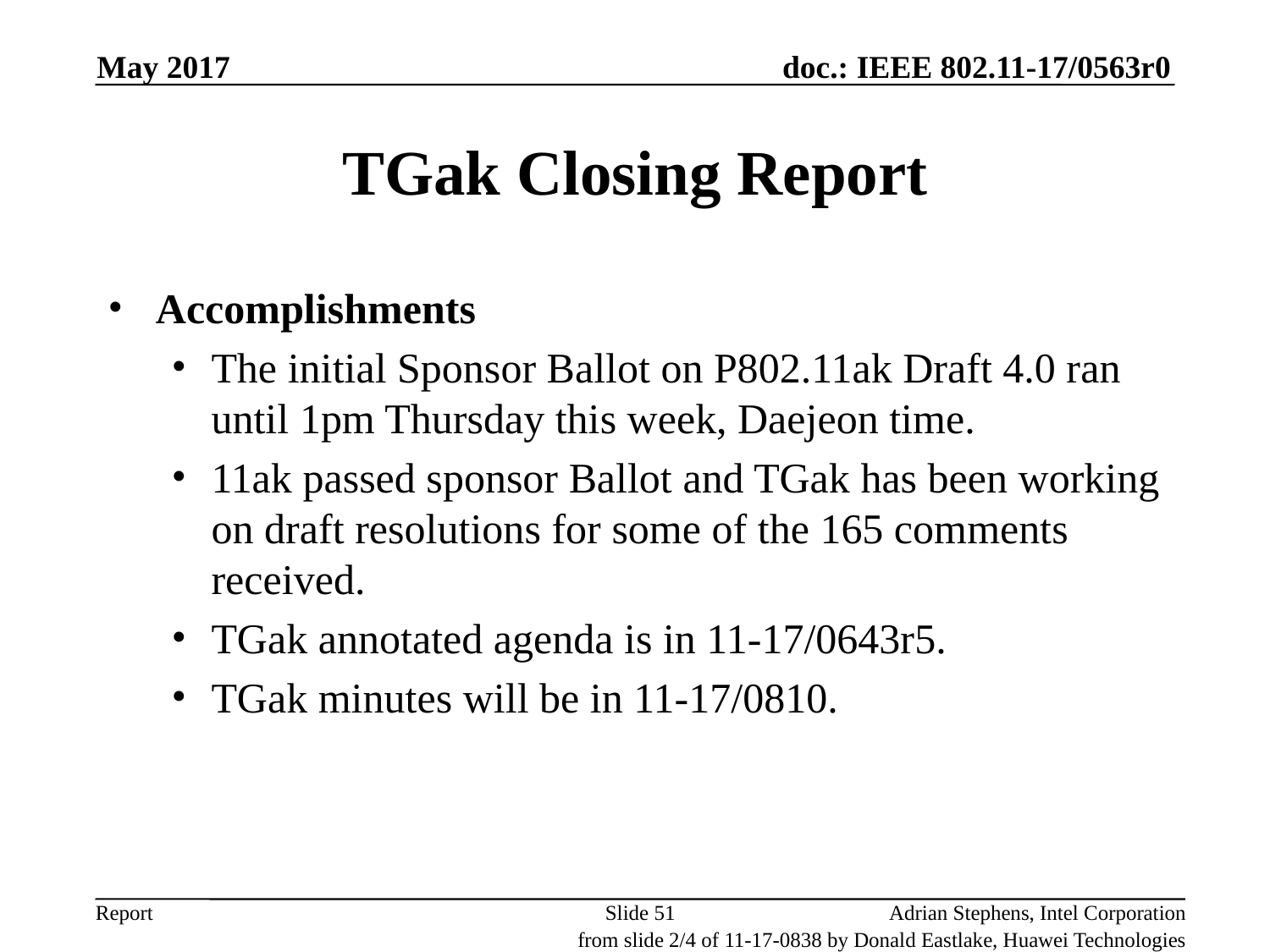

May 2017
# TGak Closing Report
Accomplishments
The initial Sponsor Ballot on P802.11ak Draft 4.0 ran until 1pm Thursday this week, Daejeon time.
11ak passed sponsor Ballot and TGak has been working on draft resolutions for some of the 165 comments received.
TGak annotated agenda is in 11-17/0643r5.
TGak minutes will be in 11-17/0810.
Slide 51
Adrian Stephens, Intel Corporation
from slide 2/4 of 11-17-0838 by Donald Eastlake, Huawei Technologies